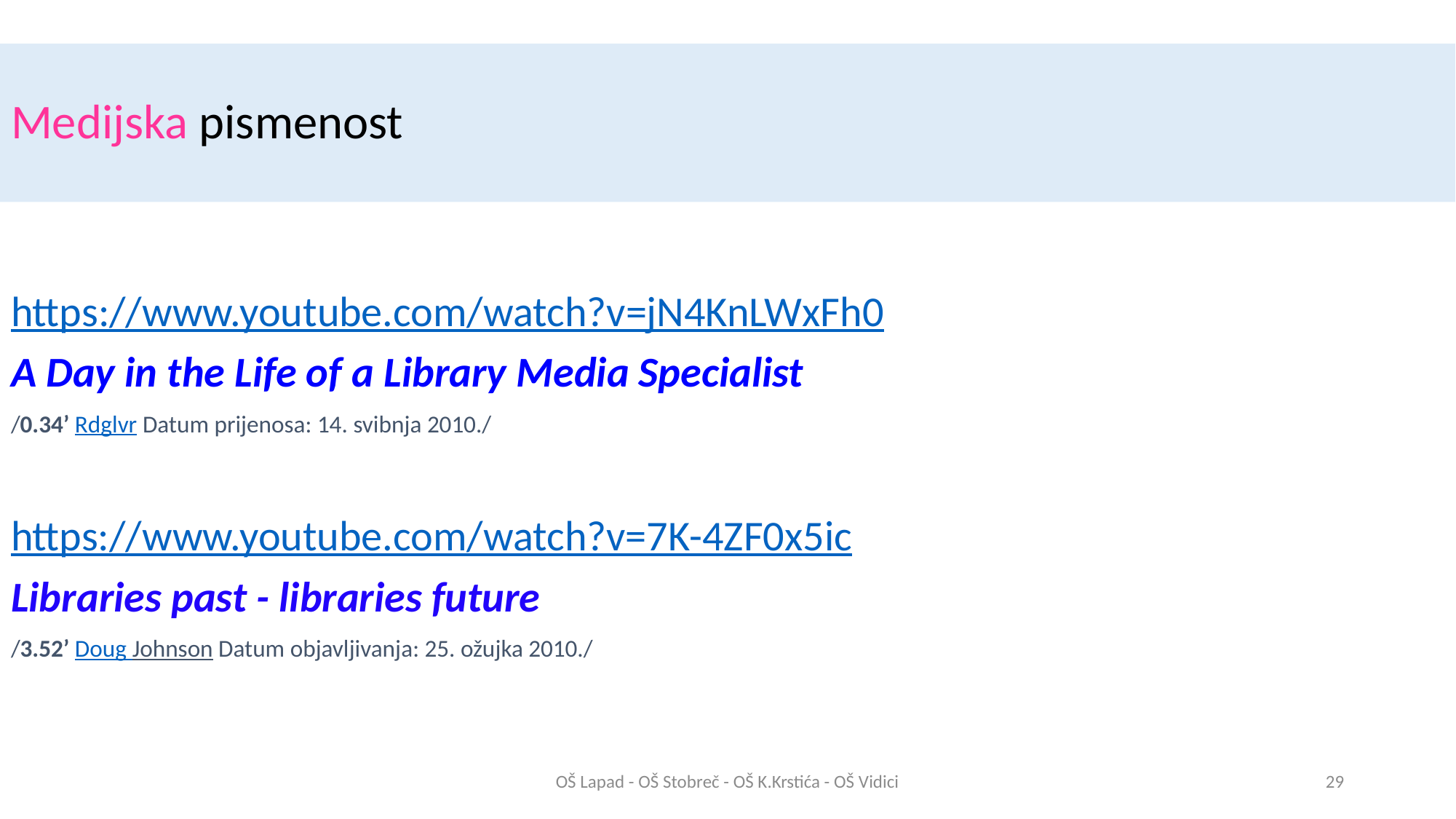

# Medijska pismenost

https://www.youtube.com/watch?v=jN4KnLWxFh0
A Day in the Life of a Library Media Specialist
/0.34’ Rdglvr Datum prijenosa: 14. svibnja 2010./

https://www.youtube.com/watch?v=7K-4ZF0x5ic
Libraries past - libraries future
/3.52’ Doug Johnson Datum objavljivanja: 25. ožujka 2010./

OŠ Lapad - OŠ Stobreč - OŠ K.Krstića - OŠ Vidici
29